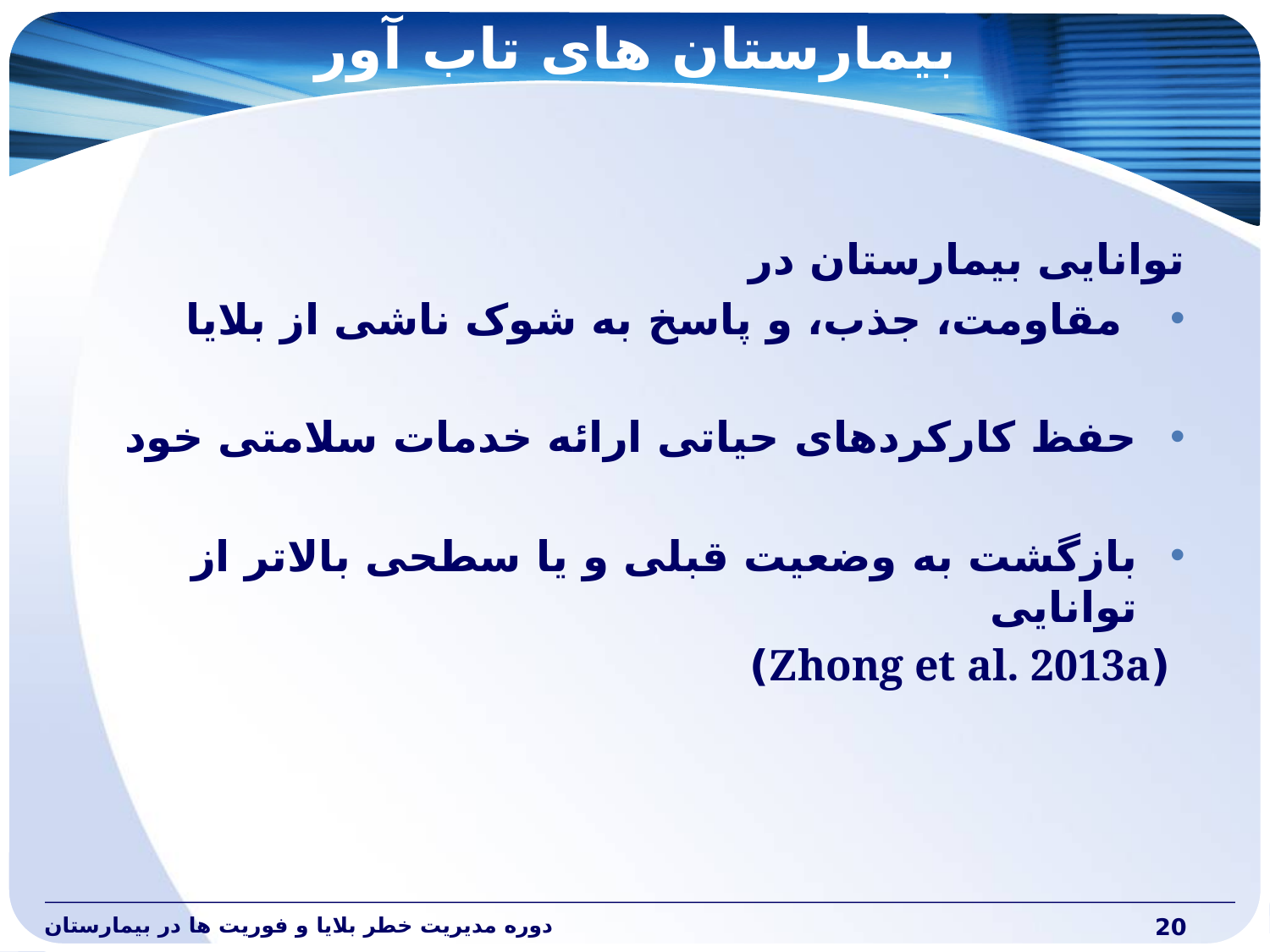

# بیمارستان های تاب آور
توانایی بیمارستان در
 مقاومت، جذب، و پاسخ به شوک ناشی از بلایا

حفظ کارکردهای حیاتی ارائه خدمات سلامتی خود

بازگشت به وضعیت قبلی و یا سطحی بالاتر از توانایی
 (Zhong et al. 2013a)

دوره مدیریت خطر بلایا و فوریت ها در بیمارستان
20